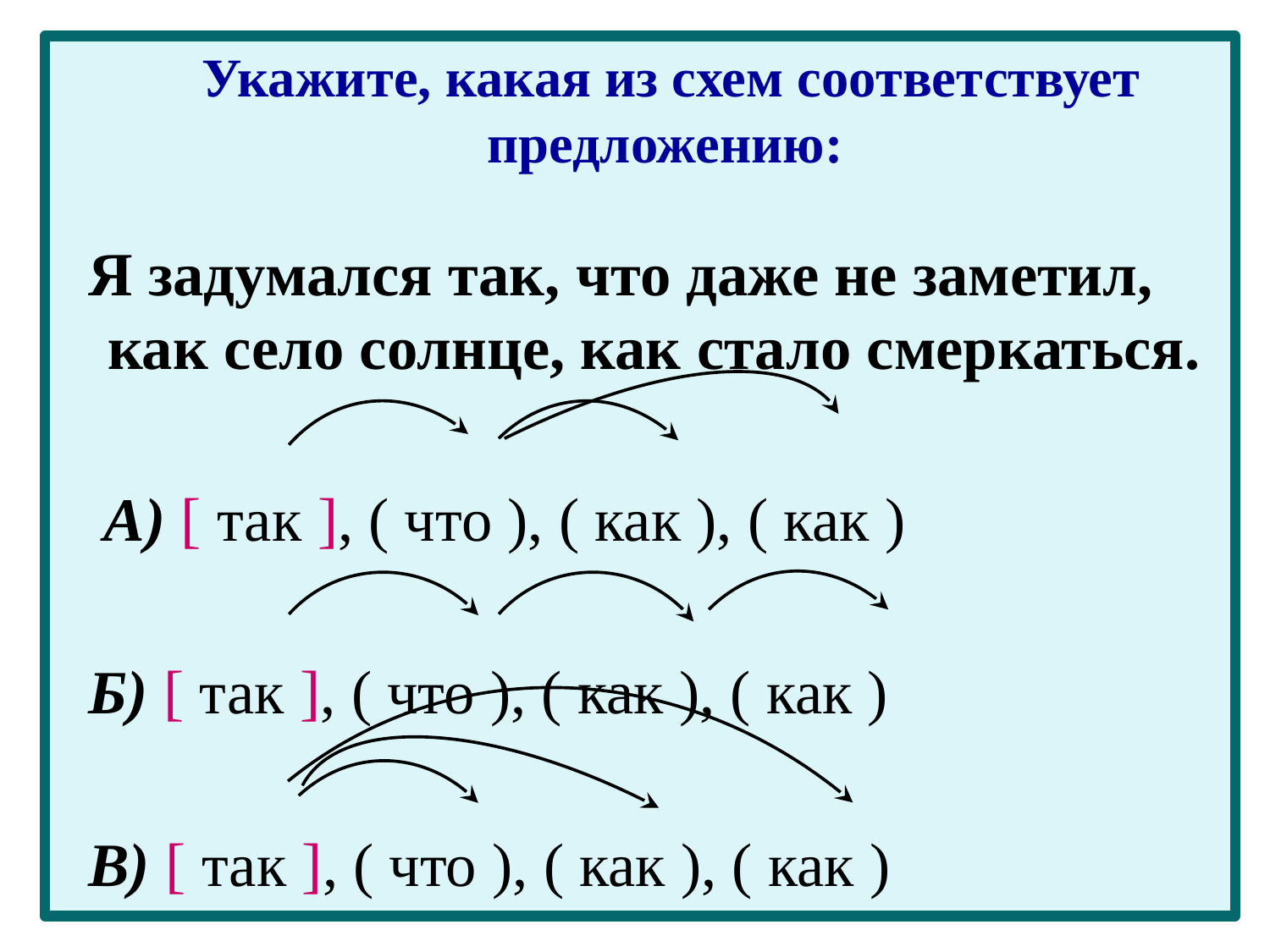

Укажите, какая из схем соответствует предложению:

  Я задумался так, что даже не заметил, как село солнце, как стало смеркаться.

   А) [ так ], ( что ), ( как ), ( как )

  Б) [ так ], ( что ), ( как ), ( как )

  В) [ так ], ( что ), ( как ), ( как )
#